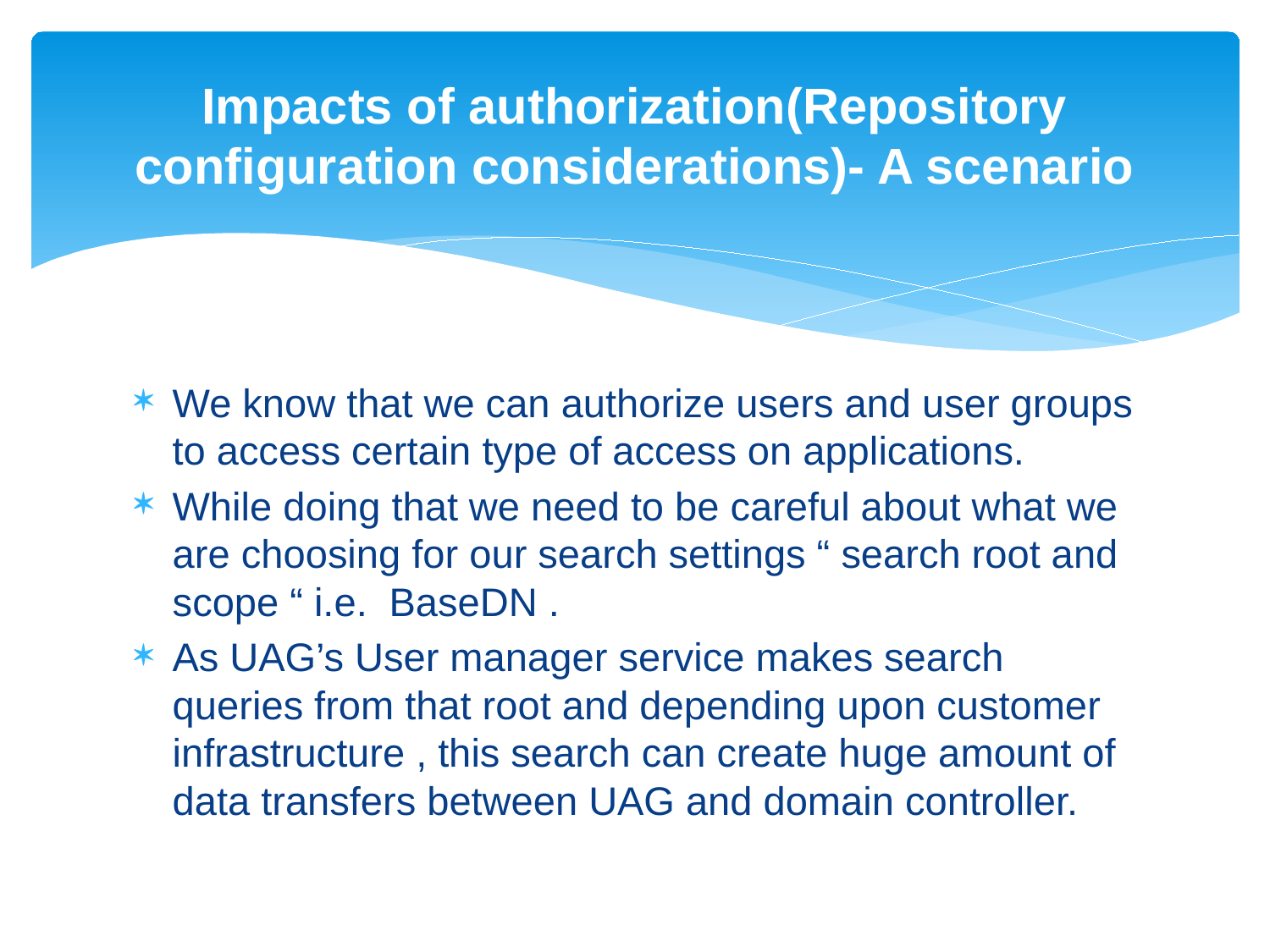

# Impacts of authorization(Repository configuration considerations)- A scenario
We know that we can authorize users and user groups to access certain type of access on applications.
While doing that we need to be careful about what we are choosing for our search settings “ search root and scope “ i.e.  BaseDN .
As UAG’s User manager service makes search queries from that root and depending upon customer infrastructure , this search can create huge amount of data transfers between UAG and domain controller.